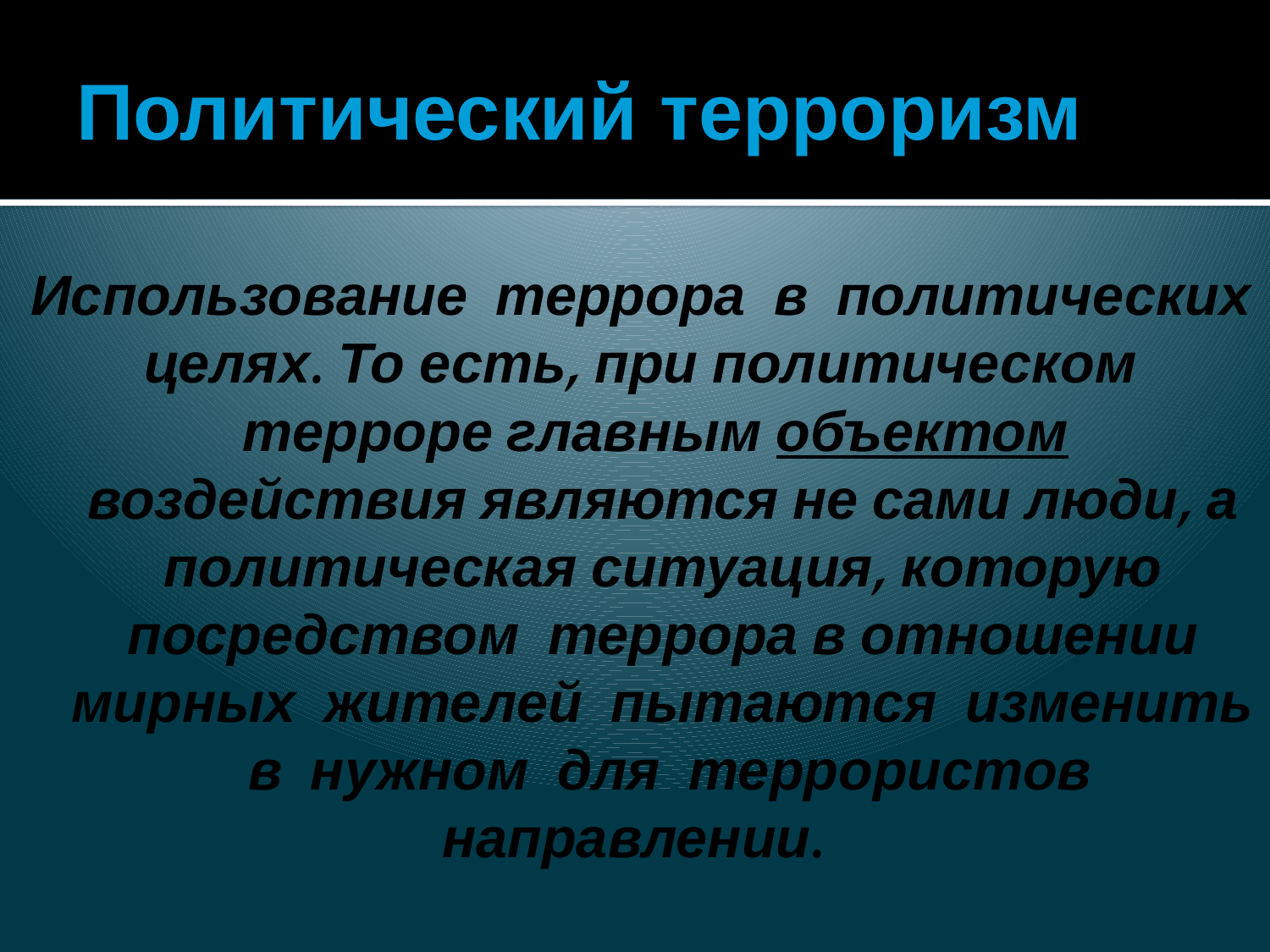

# Политический терроризм
Использование  террора  в  политических
целях. То есть, при политическом терроре главным объектом  воздействия являются не сами люди, а политическая ситуация, которую посредством  террора в отношении мирных  жителей  пытаются  изменить  в  нужном  для  террористов
направлении.